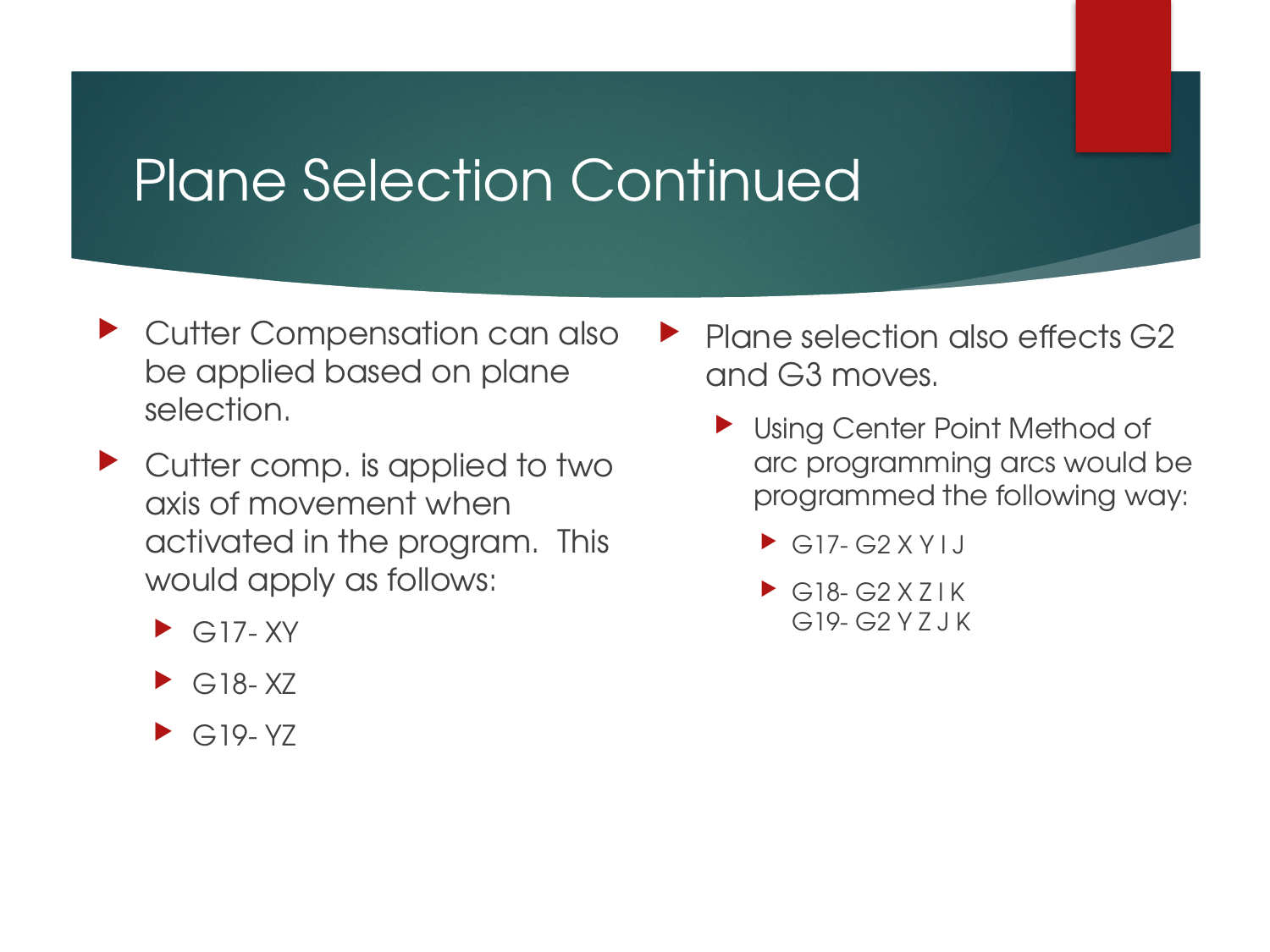

# Plane Selection Continued
Cutter Compensation can also be applied based on plane selection.
Cutter comp. is applied to two axis of movement when activated in the program.  This would apply as follows:
G17- XY
G18- XZ
G19- YZ
Plane selection also effects G2 and G3 moves.
Using Center Point Method of arc programming arcs would be programmed the following way:
G17- G2 X Y I J
G18- G2 X Z I K
G19- G2 Y Z J K